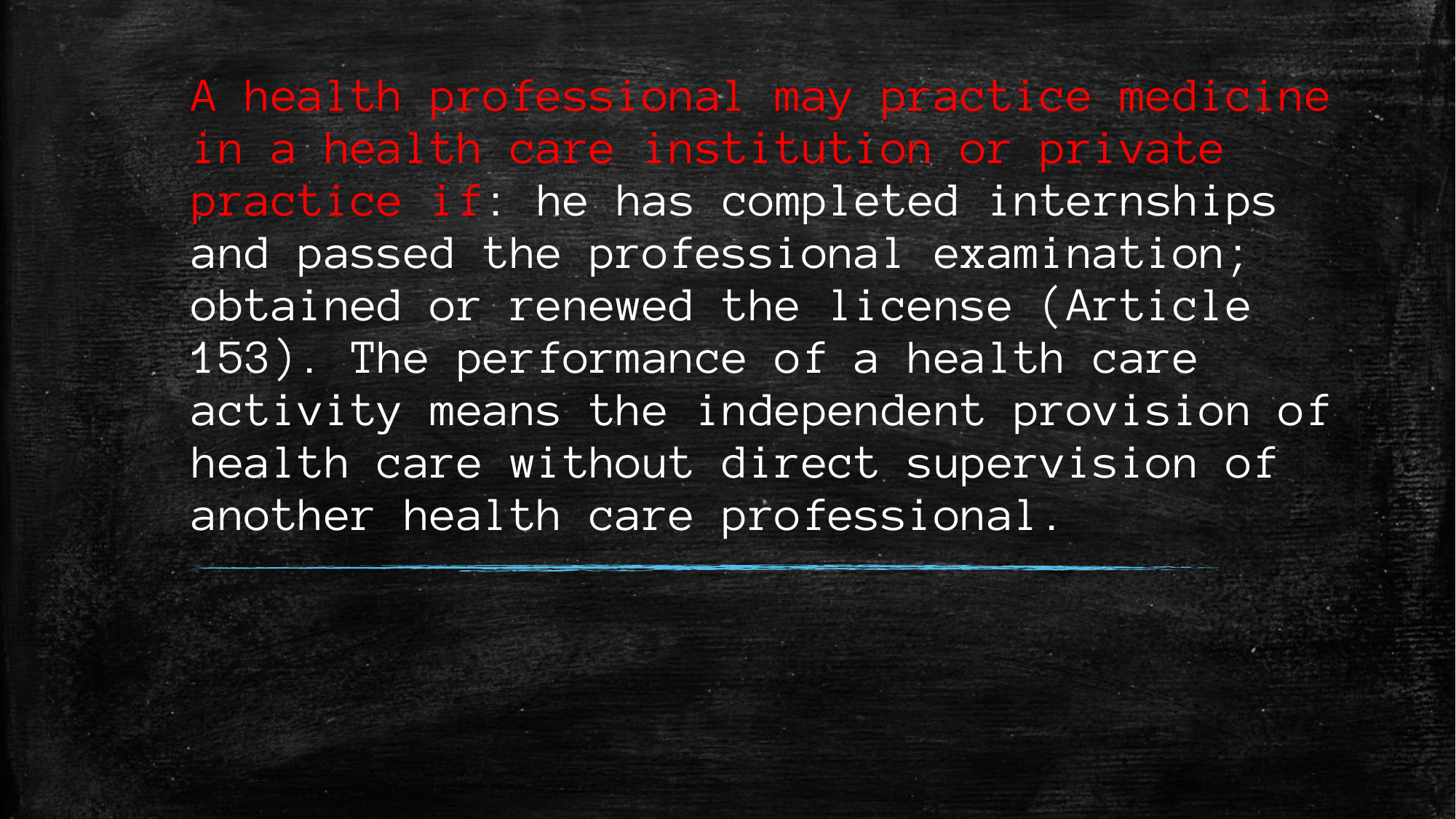

# A health professional may practice medicine in a health care institution or private practice if: he has completed internships and passed the professional examination; obtained or renewed the license (Article 153). The performance of a health care activity means the independent provision of health care without direct supervision of another health care professional.